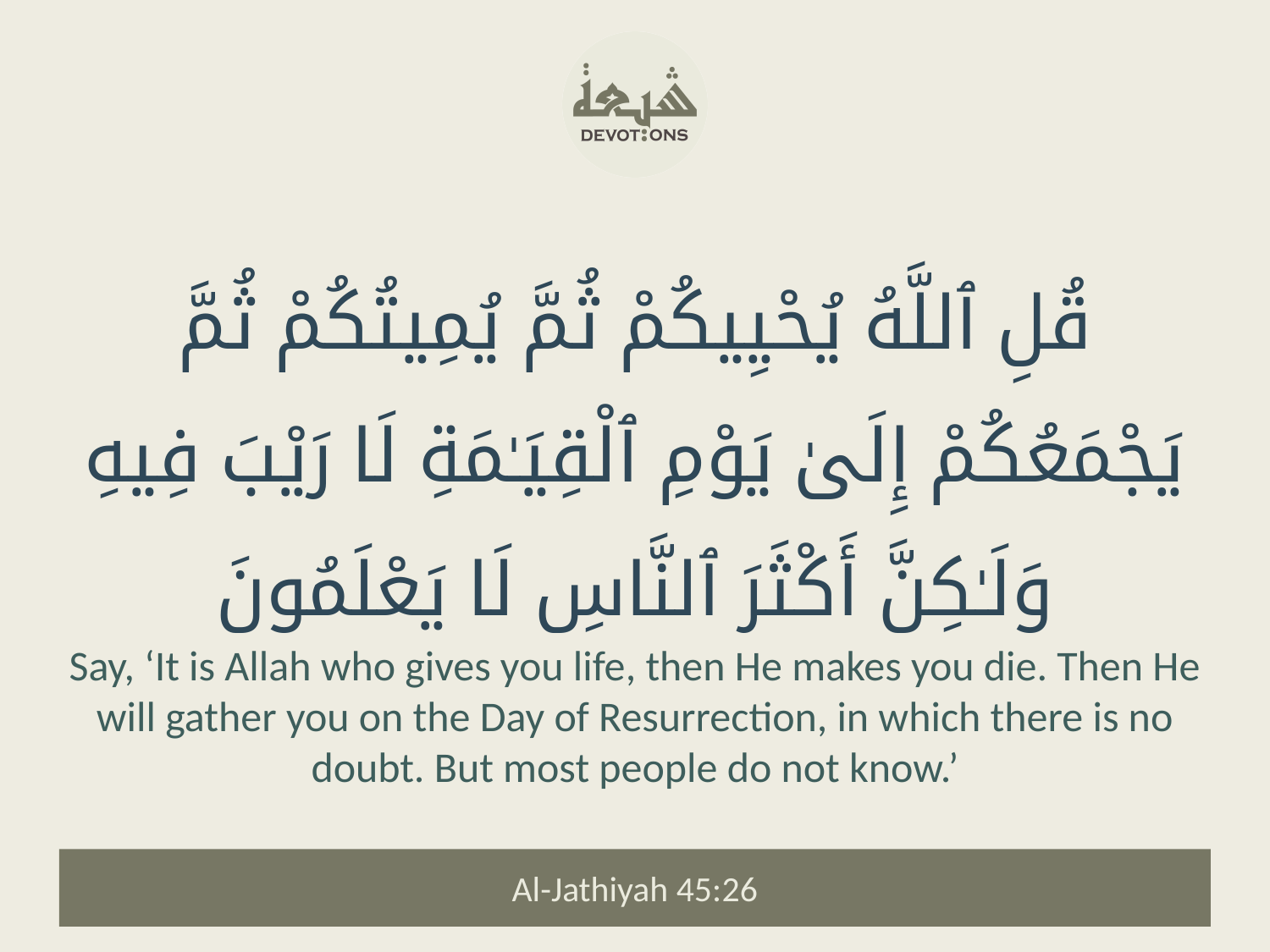

قُلِ ٱللَّهُ يُحْيِيكُمْ ثُمَّ يُمِيتُكُمْ ثُمَّ يَجْمَعُكُمْ إِلَىٰ يَوْمِ ٱلْقِيَـٰمَةِ لَا رَيْبَ فِيهِ وَلَـٰكِنَّ أَكْثَرَ ٱلنَّاسِ لَا يَعْلَمُونَ
Say, ‘It is Allah who gives you life, then He makes you die. Then He will gather you on the Day of Resurrection, in which there is no doubt. But most people do not know.’
Al-Jathiyah 45:26